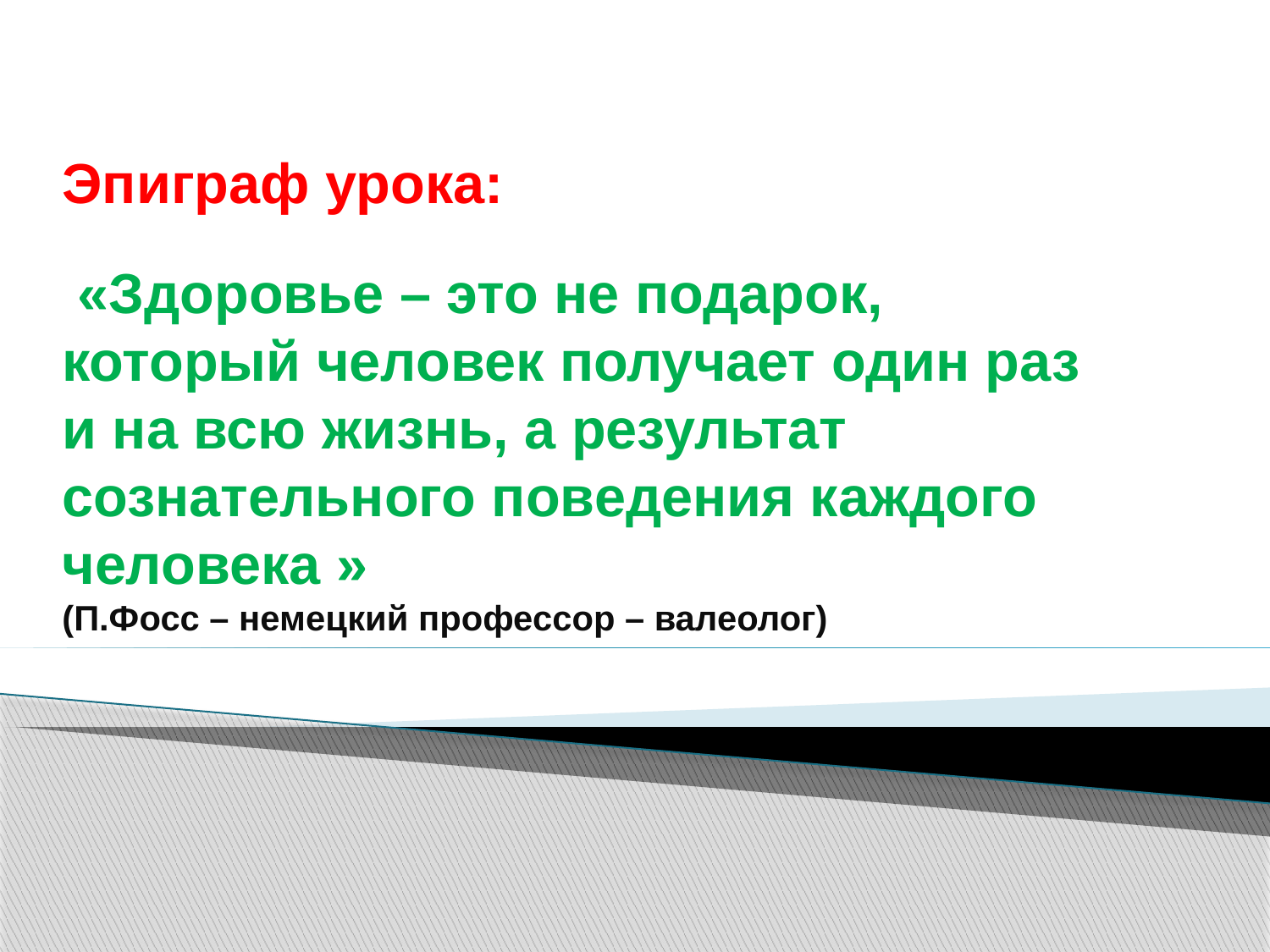

# Эпиграф урока: «Здоровье – это не подарок, который человек получает один раз и на всю жизнь, а результат сознательного поведения каждого человека » (П.Фосс – немецкий профессор – валеолог)